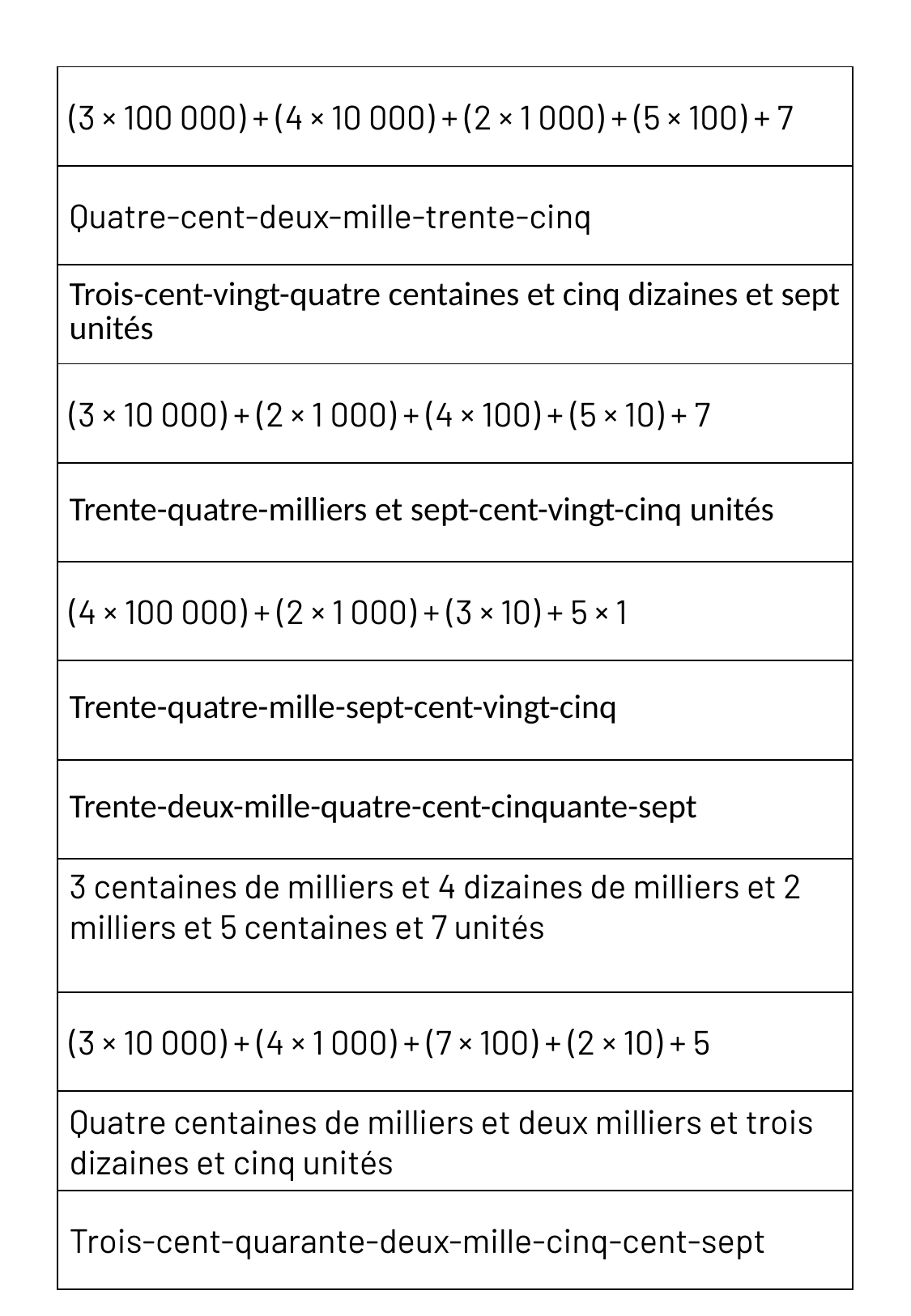

| (3 × 100 000) + (4 × 10 000) + (2 × 1 000) + (5 × 100) + 7 |
| --- |
| Quatre-cent-deux-mille-trente-cinq |
| Trois-cent-vingt-quatre centaines et cinq dizaines et sept unités |
| (3 × 10 000) + (2 × 1 000) + (4 × 100) + (5 × 10) + 7 |
| Trente-quatre-milliers et sept-cent-vingt-cinq unités |
| (4 × 100 000) + (2 × 1 000) + (3 × 10) + 5 × 1 |
| Trente-quatre-mille-sept-cent-vingt-cinq |
| Trente-deux-mille-quatre-cent-cinquante-sept |
| 3 centaines de milliers et 4 dizaines de milliers et 2 milliers et 5 centaines et 7 unités |
| (3 × 10 000) + (4 × 1 000) + (7 × 100) + (2 × 10) + 5 |
| Quatre centaines de milliers et deux milliers et trois dizaines et cinq unités |
| Trois-cent-quarante-deux-mille-cinq-cent-sept |